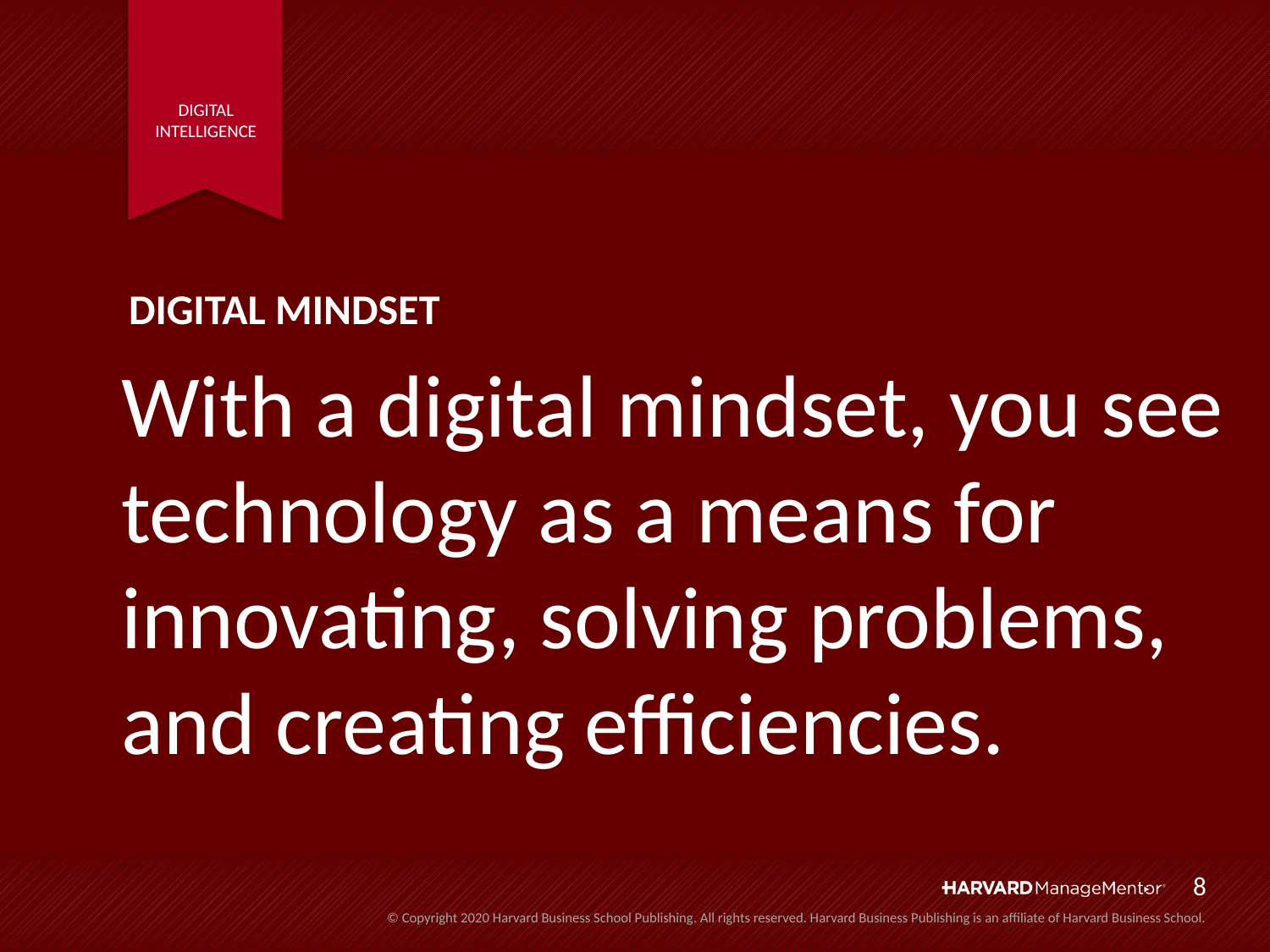

DIGITAL MINDSET
With a digital mindset, you see technology as a means for innovating, solving problems, and creating efficiencies.